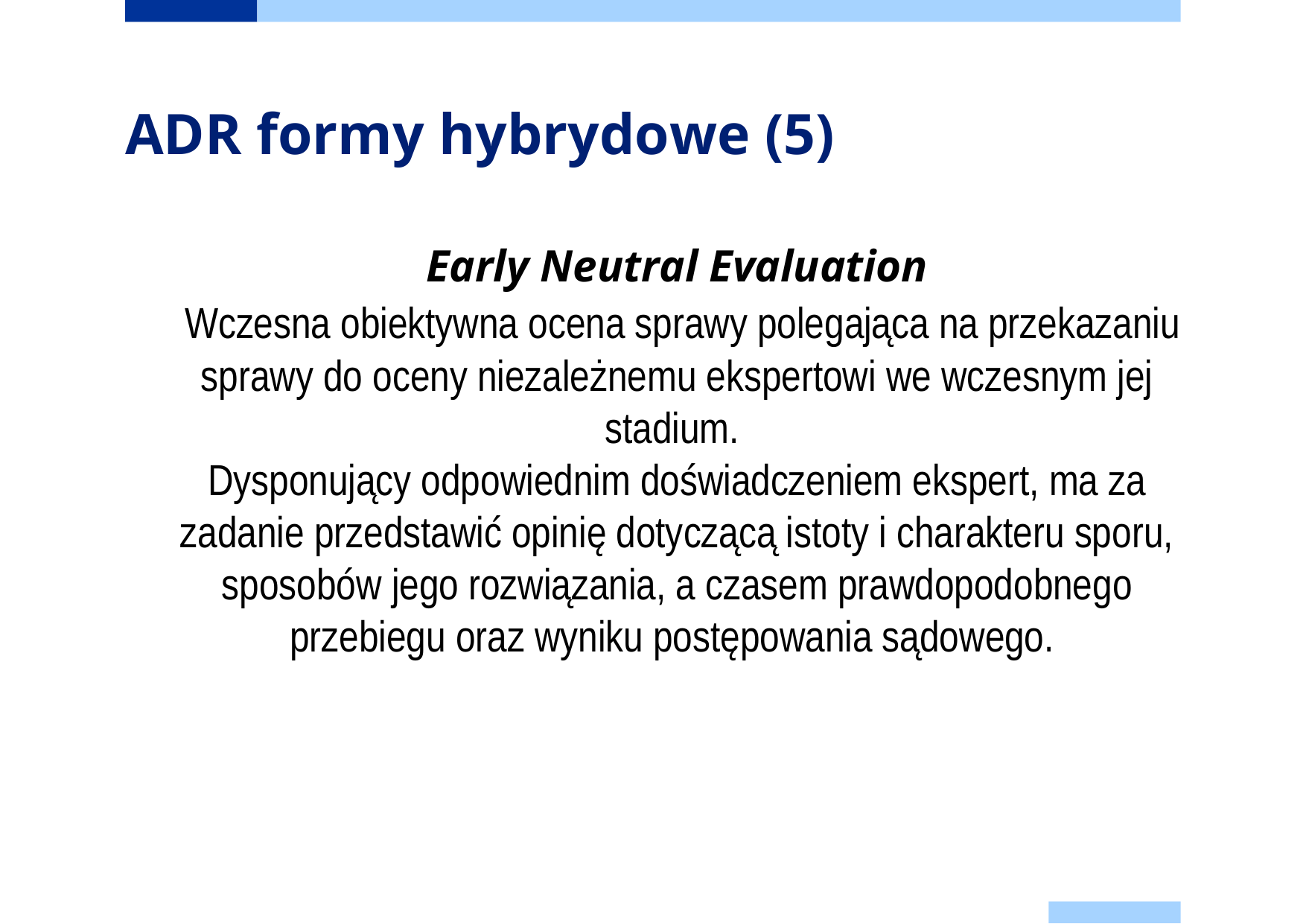

# ADR formy hybrydowe (5)
	 Early Neutral Evaluation
 Wczesna obiektywna ocena sprawy polegająca na przekazaniu sprawy do oceny niezależnemu ekspertowi we wczesnym jej stadium.
Dysponujący odpowiednim doświadczeniem ekspert, ma za zadanie przedstawić opinię dotyczącą istoty i charakteru sporu, sposobów jego rozwiązania, a czasem prawdopodobnego przebiegu oraz wyniku postępowania sądowego.